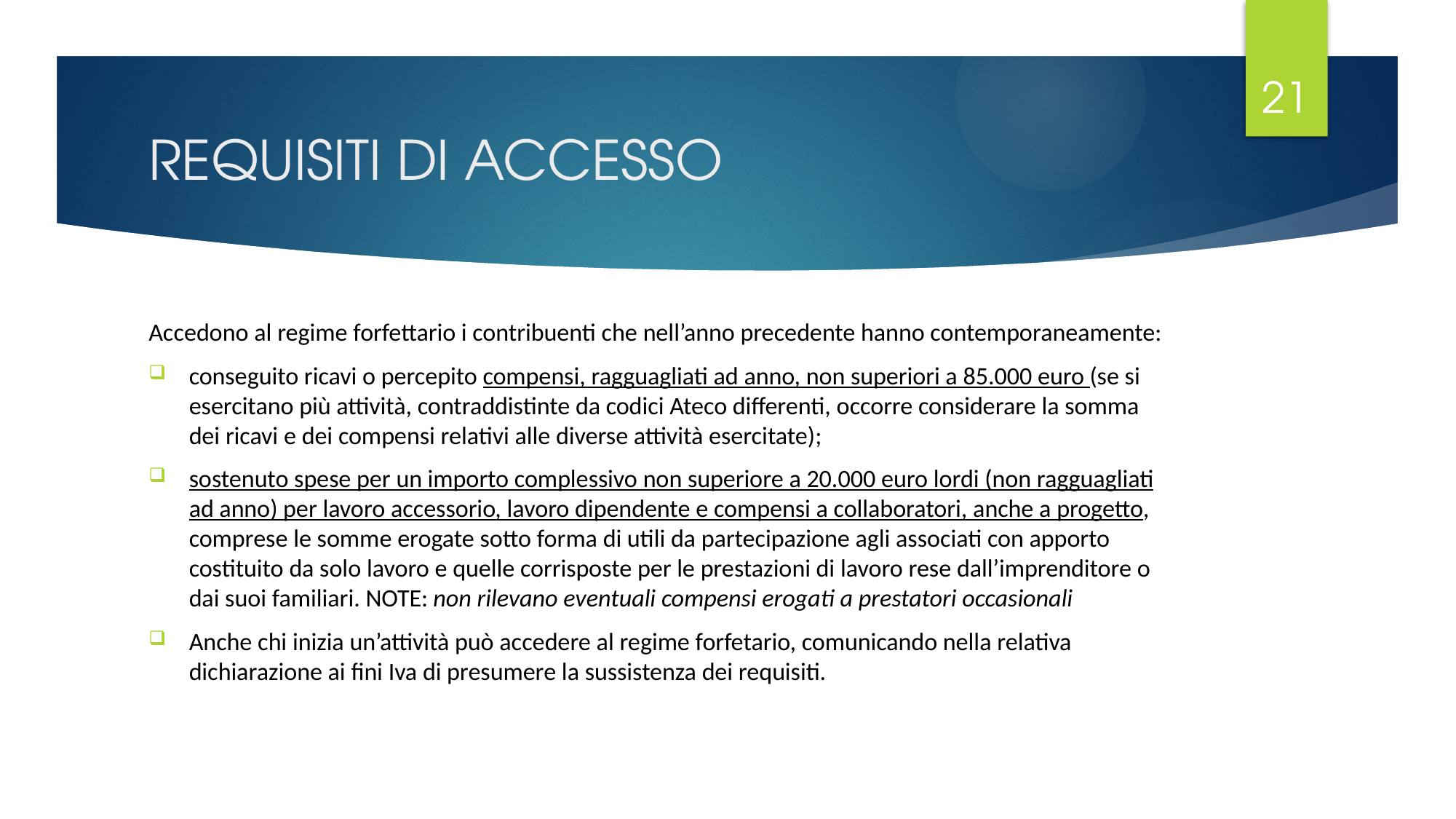

21
# REQUISITI DI ACCESSO
Accedono al regime forfettario i contribuenti che nell’anno precedente hanno contemporaneamente:
conseguito ricavi o percepito compensi, ragguagliati ad anno, non superiori a 85.000 euro (se si esercitano più attività, contraddistinte da codici Ateco differenti, occorre considerare la somma dei ricavi e dei compensi relativi alle diverse attività esercitate);
sostenuto spese per un importo complessivo non superiore a 20.000 euro lordi (non ragguagliati ad anno) per lavoro accessorio, lavoro dipendente e compensi a collaboratori, anche a progetto, comprese le somme erogate sotto forma di utili da partecipazione agli associati con apporto costituito da solo lavoro e quelle corrisposte per le prestazioni di lavoro rese dall’imprenditore o dai suoi familiari. NOTE: non rilevano eventuali compensi erogati a prestatori occasionali
Anche chi inizia un’attività può accedere al regime forfetario, comunicando nella relativa dichiarazione ai fini Iva di presumere la sussistenza dei requisiti.